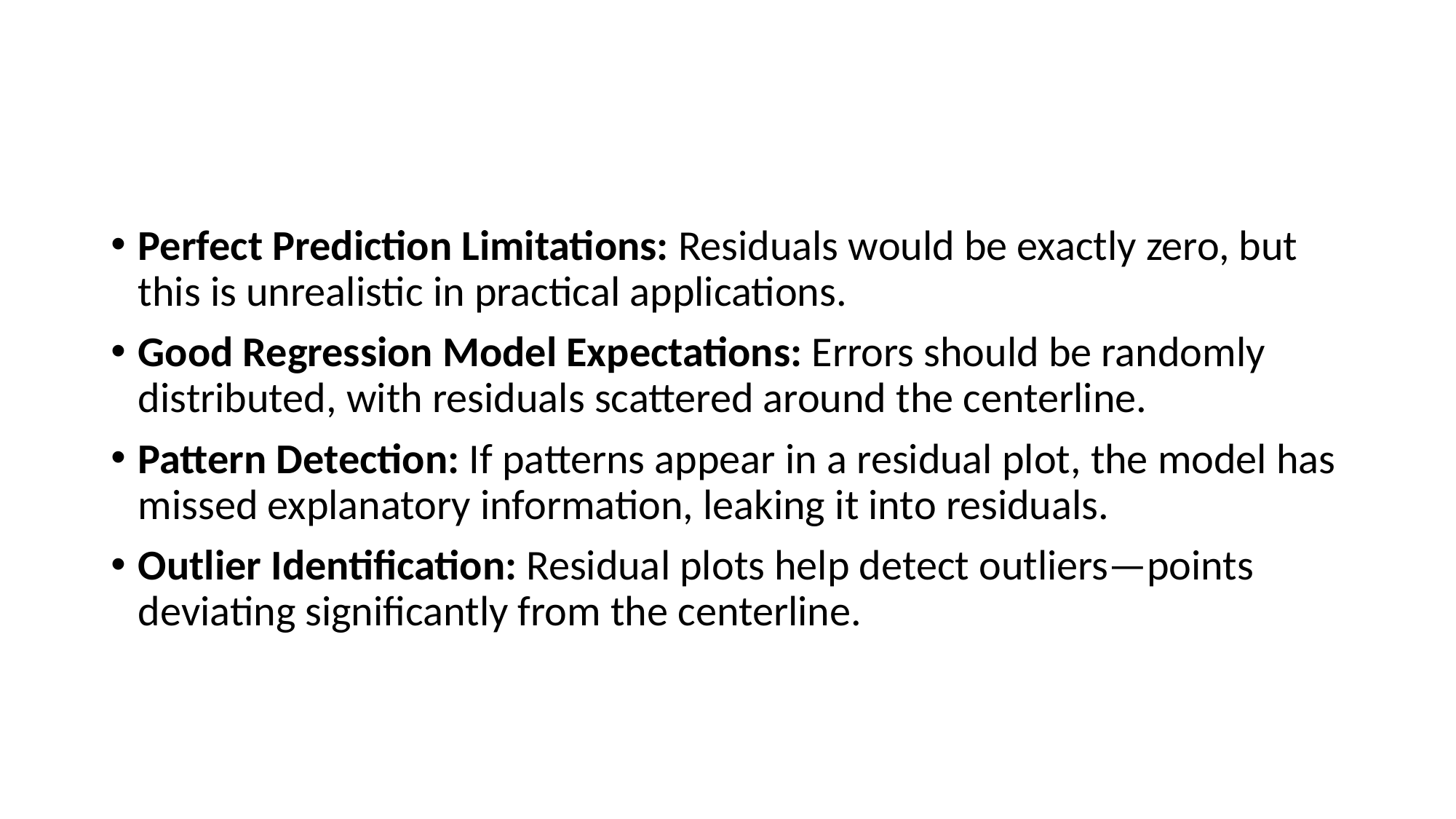

#
Perfect Prediction Limitations: Residuals would be exactly zero, but this is unrealistic in practical applications.
Good Regression Model Expectations: Errors should be randomly distributed, with residuals scattered around the centerline.
Pattern Detection: If patterns appear in a residual plot, the model has missed explanatory information, leaking it into residuals.
Outlier Identification: Residual plots help detect outliers—points deviating significantly from the centerline.